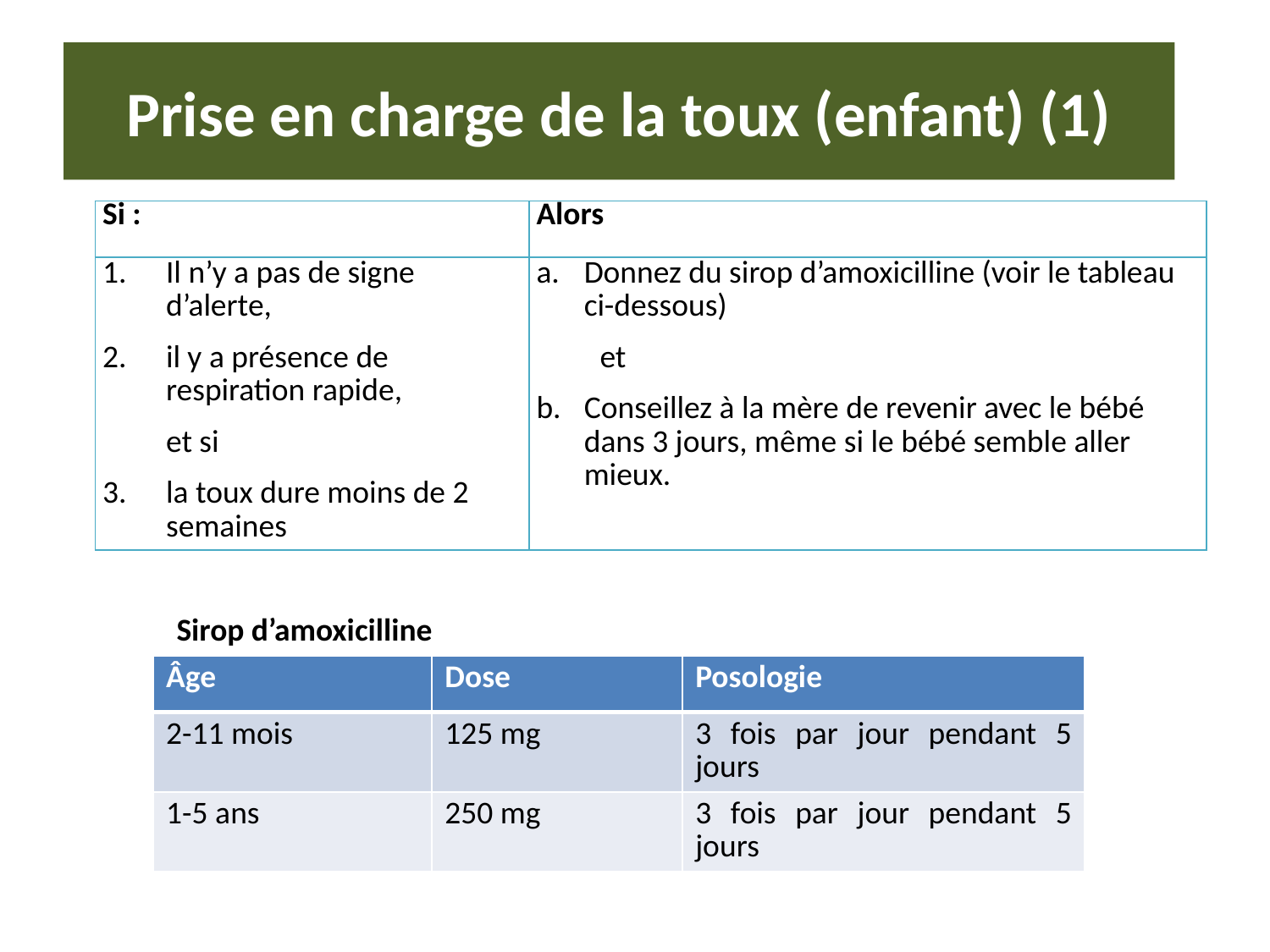

# Prise en charge de la toux (enfant) (1)
| Si : | Alors |
| --- | --- |
| Il n’y a pas de signe d’alerte, il y a présence de respiration rapide, et si la toux dure moins de 2 semaines | Donnez du sirop d’amoxicilline (voir le tableau ci-dessous) et Conseillez à la mère de revenir avec le bébé dans 3 jours, même si le bébé semble aller mieux. |
Sirop d’amoxicilline
| Âge | Dose | Posologie |
| --- | --- | --- |
| 2-11 mois | 125 mg | 3 fois par jour pendant 5 jours |
| 1-5 ans | 250 mg | 3 fois par jour pendant 5 jours |